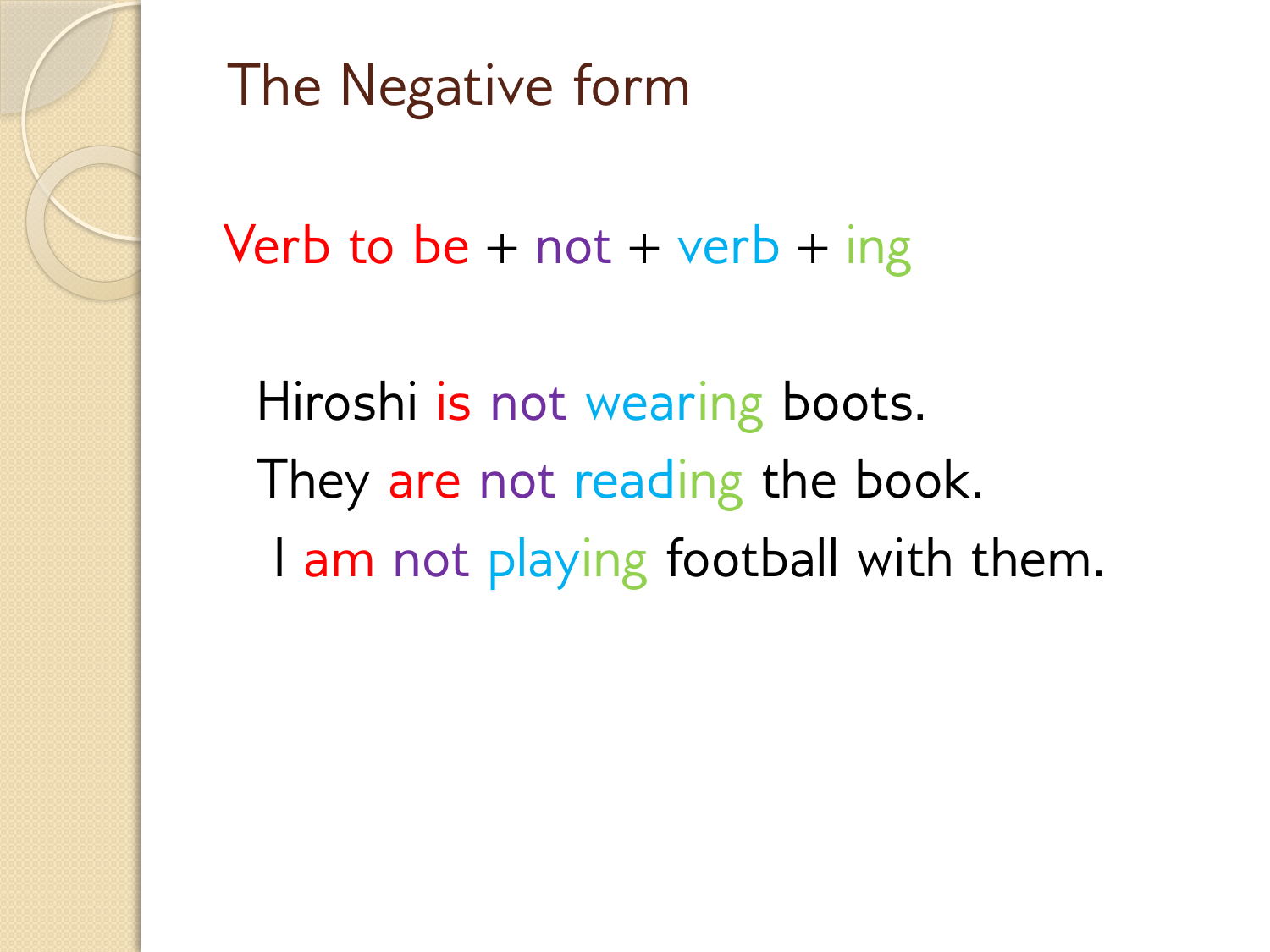

# The Negative form
Verb to be + not + verb + ing

  Hiroshi is not wearing boots.
  They are not reading the book.
   I am not playing football with them.